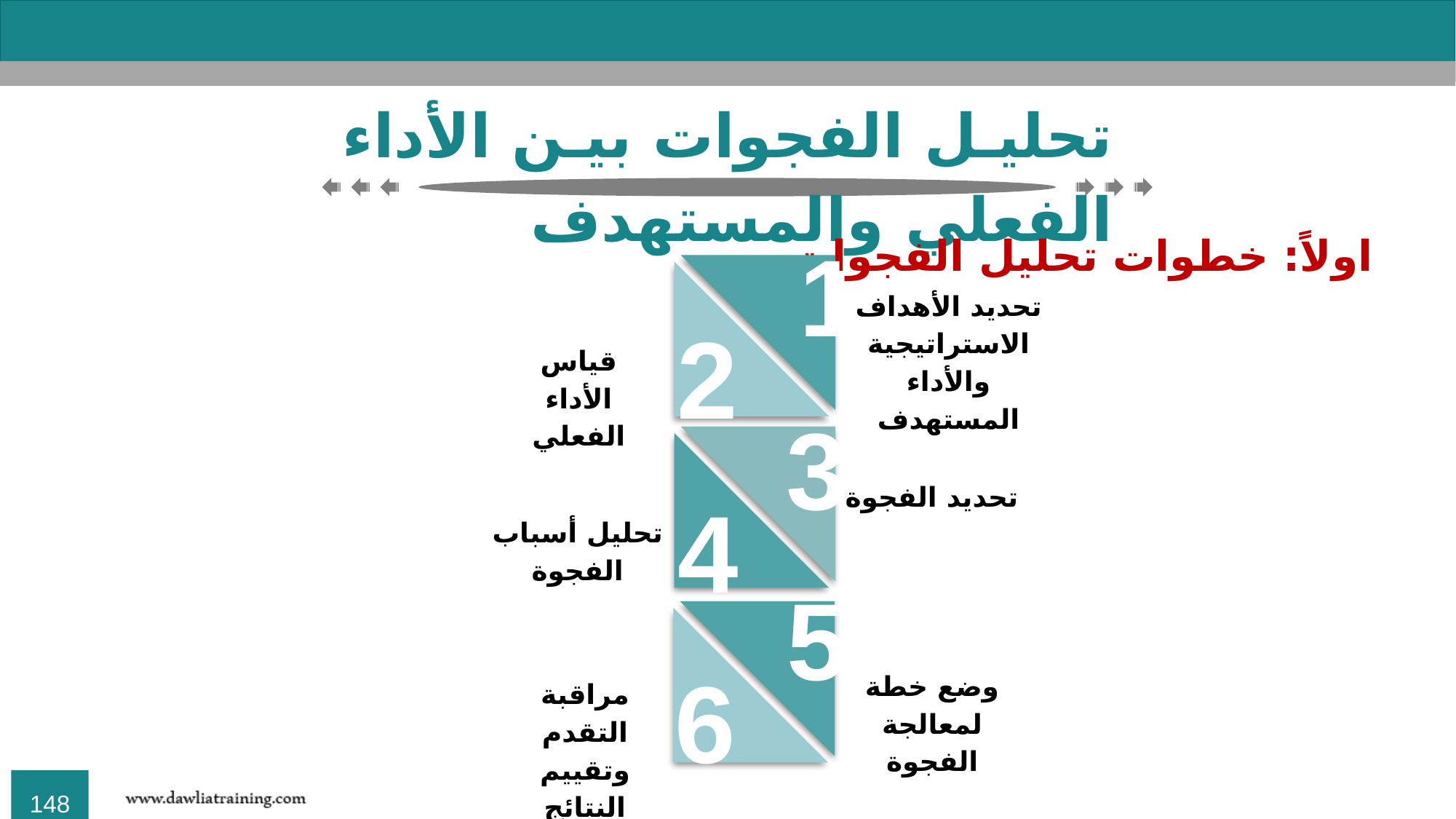

تحليل الفجوات بين الأداء الفعلي والمستهدف

اولاً: خطوات تحليل الفجوات
1

تحديد الأهداف الاستراتيجية والأداء المستهدف

2
قياس الأداء الفعلي
3

تحديد الفجوة

4
تحليل أسباب الفجوة
5

وضع خطة لمعالجة الفجوة

6
مراقبة التقدم وتقييم النتائج